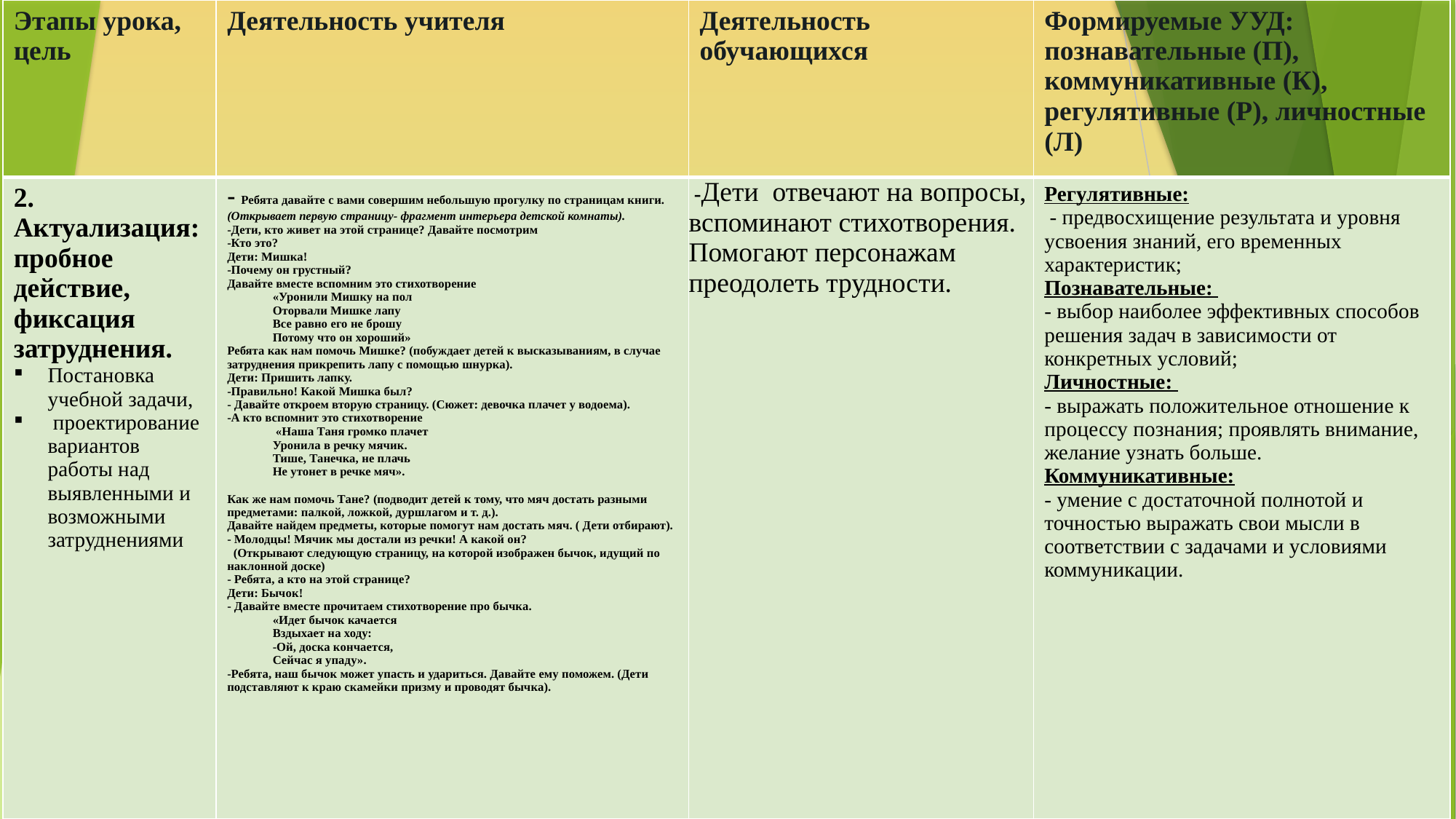

| Этапы урока, цель | Деятельность учителя | Деятельность обучающихся | Формируемые УУД: познавательные (П), коммуникативные (К), регулятивные (Р), личностные (Л) |
| --- | --- | --- | --- |
| 2. Актуализация: пробное действие, фиксация затруднения. Постановка учебной задачи, проектирование вариантов работы над выявленными и возможными затруднениями | - Ребята давайте с вами совершим небольшую прогулку по страницам книги. (Открывает первую страницу- фрагмент интерьера детской комнаты). -Дети, кто живет на этой странице? Давайте посмотрим -Кто это? Дети: Мишка! -Почему он грустный? Давайте вместе вспомним это стихотворение «Уронили Мишку на пол Оторвали Мишке лапу Все равно его не брошу Потому что он хороший» Ребята как нам помочь Мишке? (побуждает детей к высказываниям, в случае затруднения прикрепить лапу с помощью шнурка). Дети: Пришить лапку. -Правильно! Какой Мишка был? - Давайте откроем вторую страницу. (Сюжет: девочка плачет у водоема). -А кто вспомнит это стихотворение «Наша Таня громко плачет Уронила в речку мячик. Тише, Танечка, не плачь Не утонет в речке мяч».   Как же нам помочь Тане? (подводит детей к тому, что мяч достать разными предметами: палкой, ложкой, дуршлагом и т. д.). Давайте найдем предметы, которые помогут нам достать мяч. ( Дети отбирают). - Молодцы! Мячик мы достали из речки! А какой он?   (Открывают следующую страницу, на которой изображен бычок, идущий по наклонной доске) - Ребята, а кто на этой странице? Дети: Бычок! - Давайте вместе прочитаем стихотворение про бычка. «Идет бычок качается Вздыхает на ходу: -Ой, доска кончается, Сейчас я упаду». -Ребята, наш бычок может упасть и удариться. Давайте ему поможем. (Дети подставляют к краю скамейки призму и проводят бычка). | -Дети отвечают на вопросы, вспоминают стихотворения. Помогают персонажам преодолеть трудности. | Регулятивные: - предвосхищение результата и уровня усвоения знаний, его временных характеристик; Познавательные: - выбор наиболее эффективных способов решения задач в зависимости от конкретных условий; Личностные: - выражать положительное отношение к процессу познания; проявлять внимание, желание узнать больше. Коммуникативные: - умение с достаточной полнотой и точностью выражать свои мысли в соответствии с задачами и условиями коммуникации. |